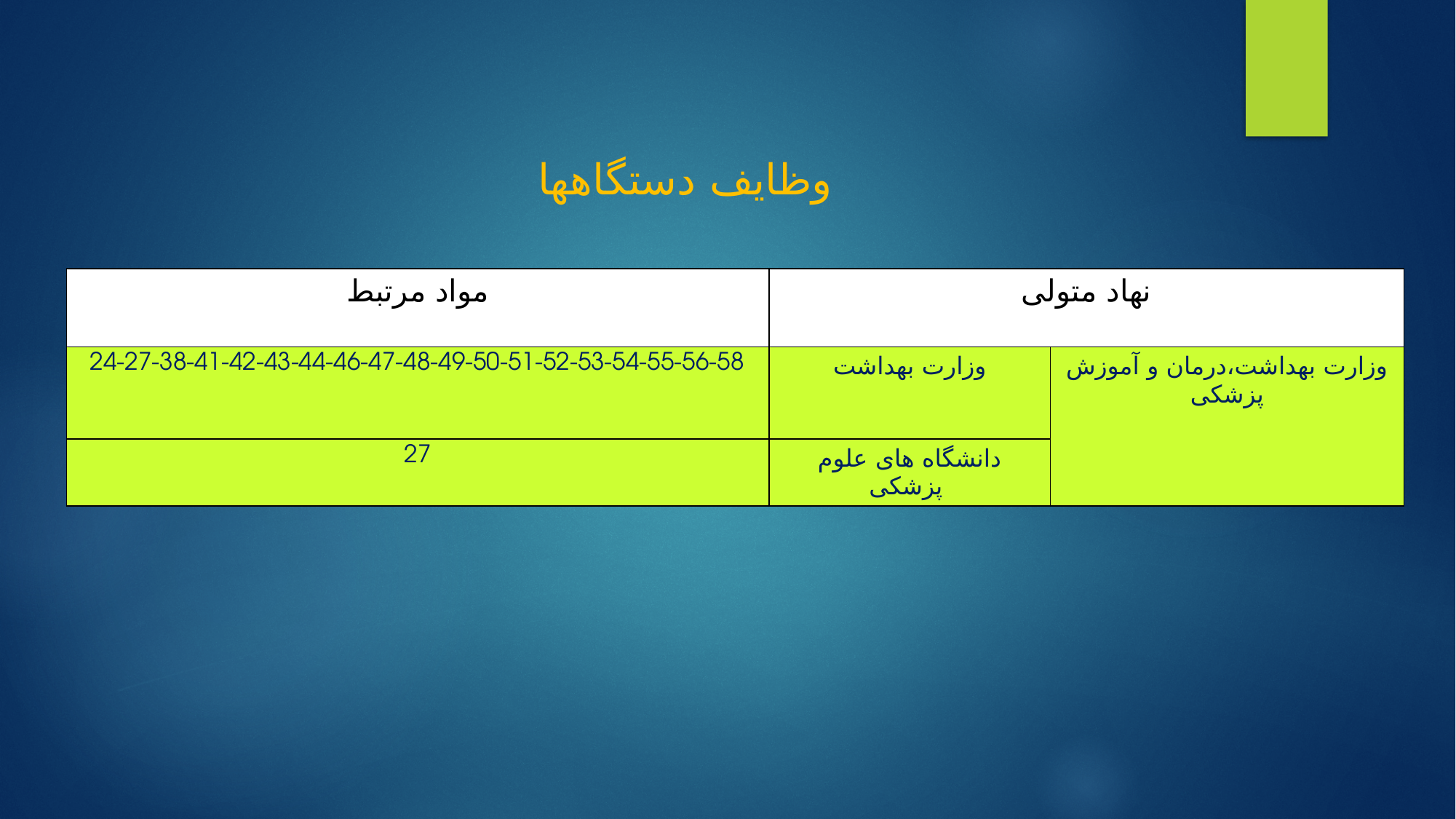

# وظایف دستگاهها
| مواد مرتبط | نهاد متولی |  |
| --- | --- | --- |
| 24-27-38-41-42-43-44-46-47-48-49-50-51-52-53-54-55-56-58 | وزارت بهداشت | وزارت بهداشت،درمان و آموزش پزشکی |
| 27 | دانشگاه های علوم پزشکی |  |